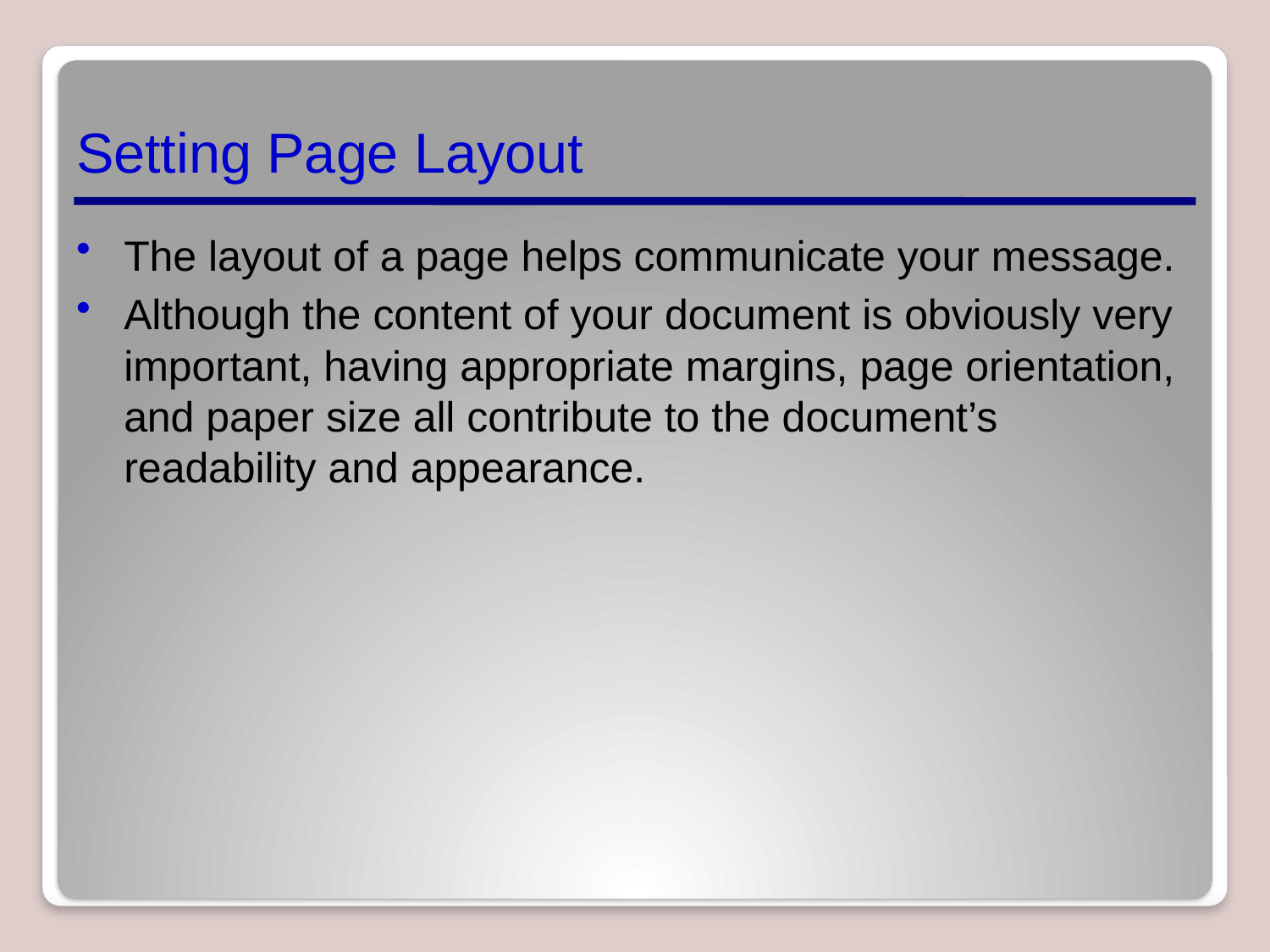

# Setting Page Layout
The layout of a page helps communicate your message.
Although the content of your document is obviously very important, having appropriate margins, page orientation, and paper size all contribute to the document’s readability and appearance.